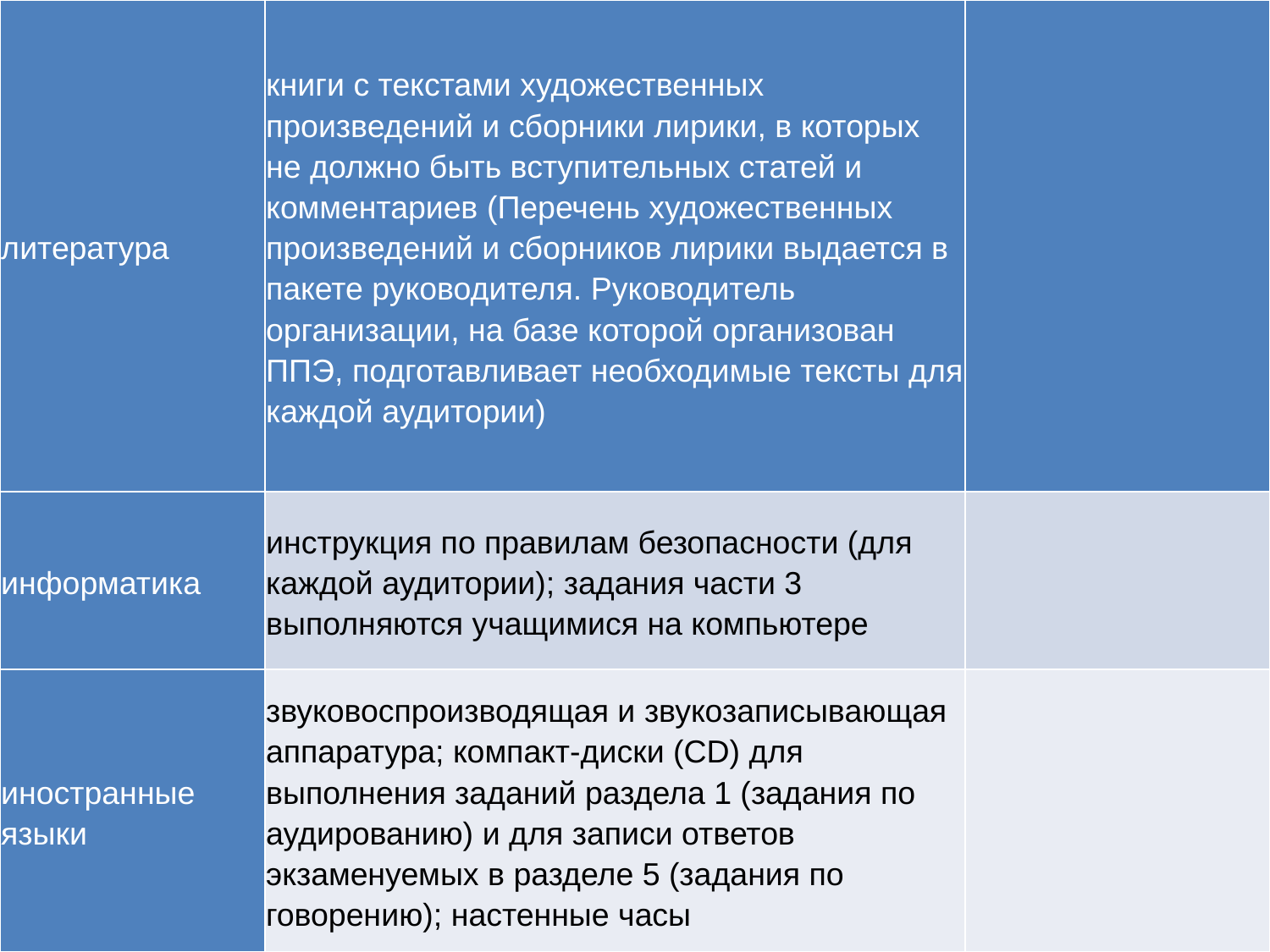

| литература | книги с текстами художественных произведений и сборники лирики, в которых не должно быть вступительных статей и комментариев (Перечень художественных произведений и сборников лирики выдается в пакете руководителя. Руководитель организации, на базе которой организован ППЭ, подготавливает необходимые тексты для каждой аудитории) |  |
| --- | --- | --- |
| информатика | инструкция по правилам безопасности (для каждой аудитории); задания части 3 выполняются учащимися на компьютере |  |
| иностранные языки | звуковоспроизводящая и звукозаписывающая аппаратура; компакт-диски (CD) для выполнения заданий раздела 1 (задания по аудированию) и для записи ответов экзаменуемых в разделе 5 (задания по говорению); настенные часы |  |

03.03.2017
15